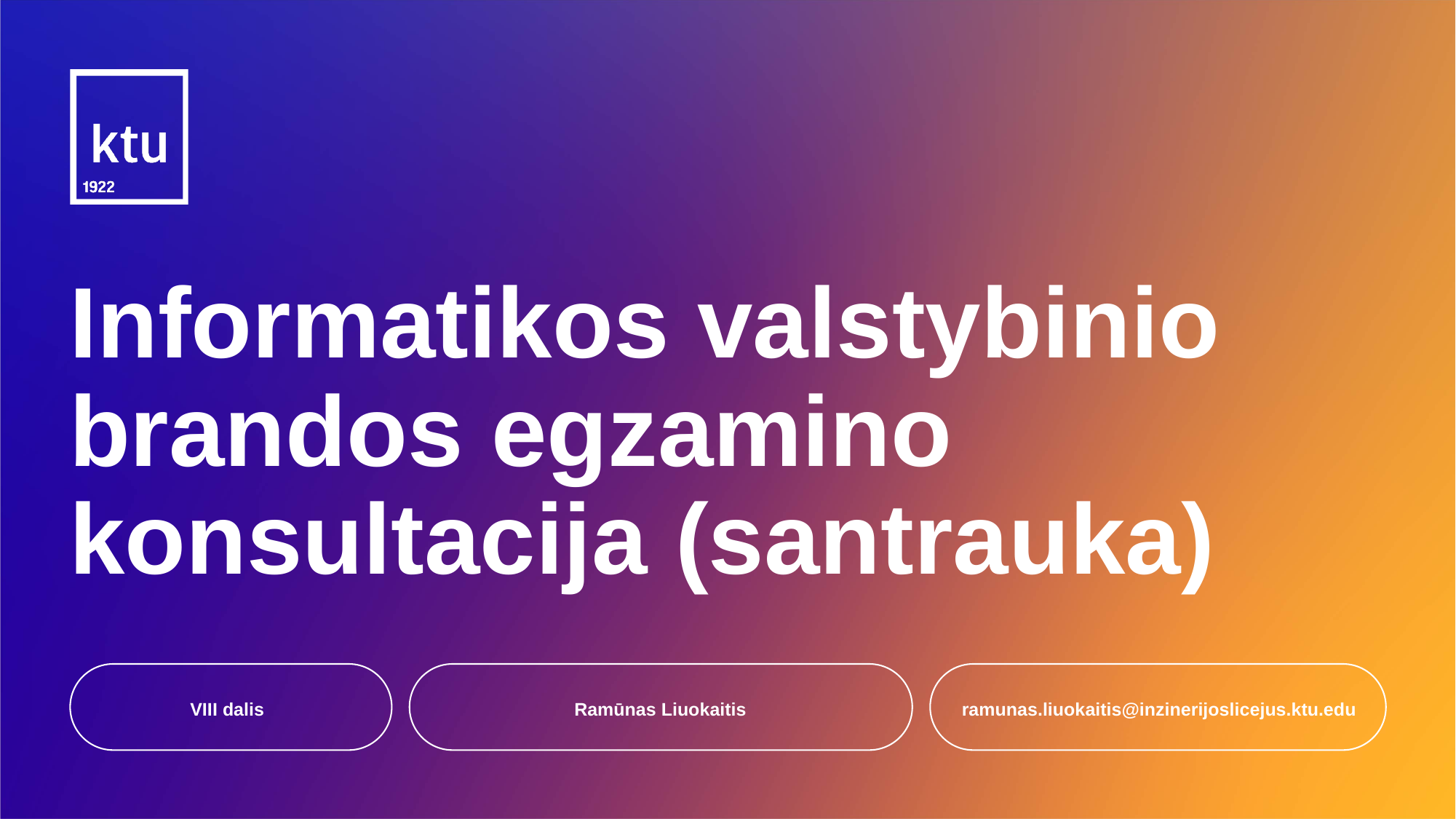

# Informatikos valstybinio brandos egzamino konsultacija (santrauka)

VIII dalis
Ramūnas Liuokaitis
ramunas.liuokaitis@inzinerijoslicejus.ktu.edu